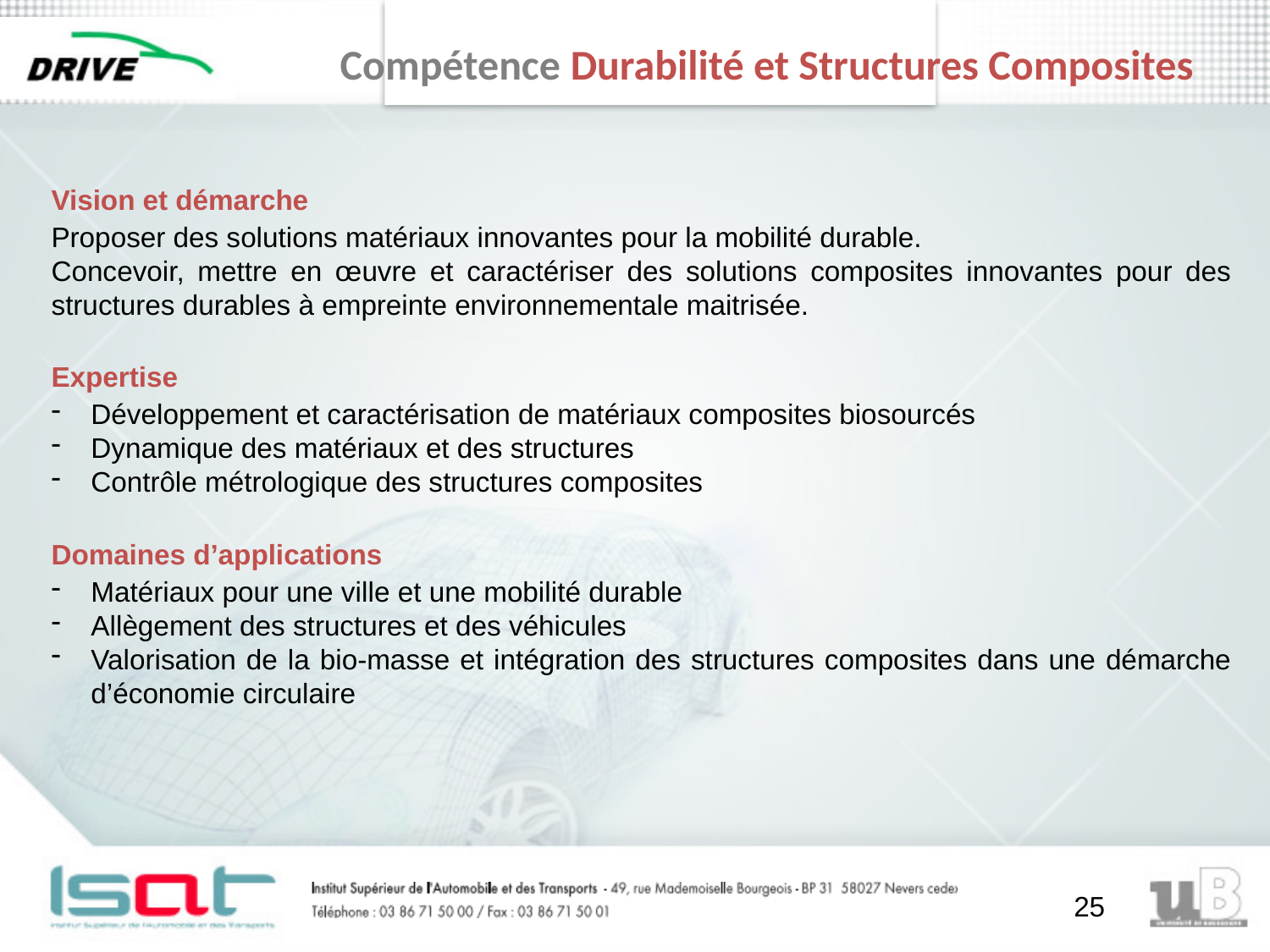

# Compétence Durabilité et Structures Composites

Vision et démarche
Proposer des solutions matériaux innovantes pour la mobilité durable.
Concevoir, mettre en œuvre et caractériser des solutions composites innovantes pour des structures durables à empreinte environnementale maitrisée.

Expertise
Développement et caractérisation de matériaux composites biosourcés
Dynamique des matériaux et des structures
Contrôle métrologique des structures composites

Domaines d’applications
Matériaux pour une ville et une mobilité durable
Allègement des structures et des véhicules
Valorisation de la bio-masse et intégration des structures composites dans une démarche d’économie circulaire